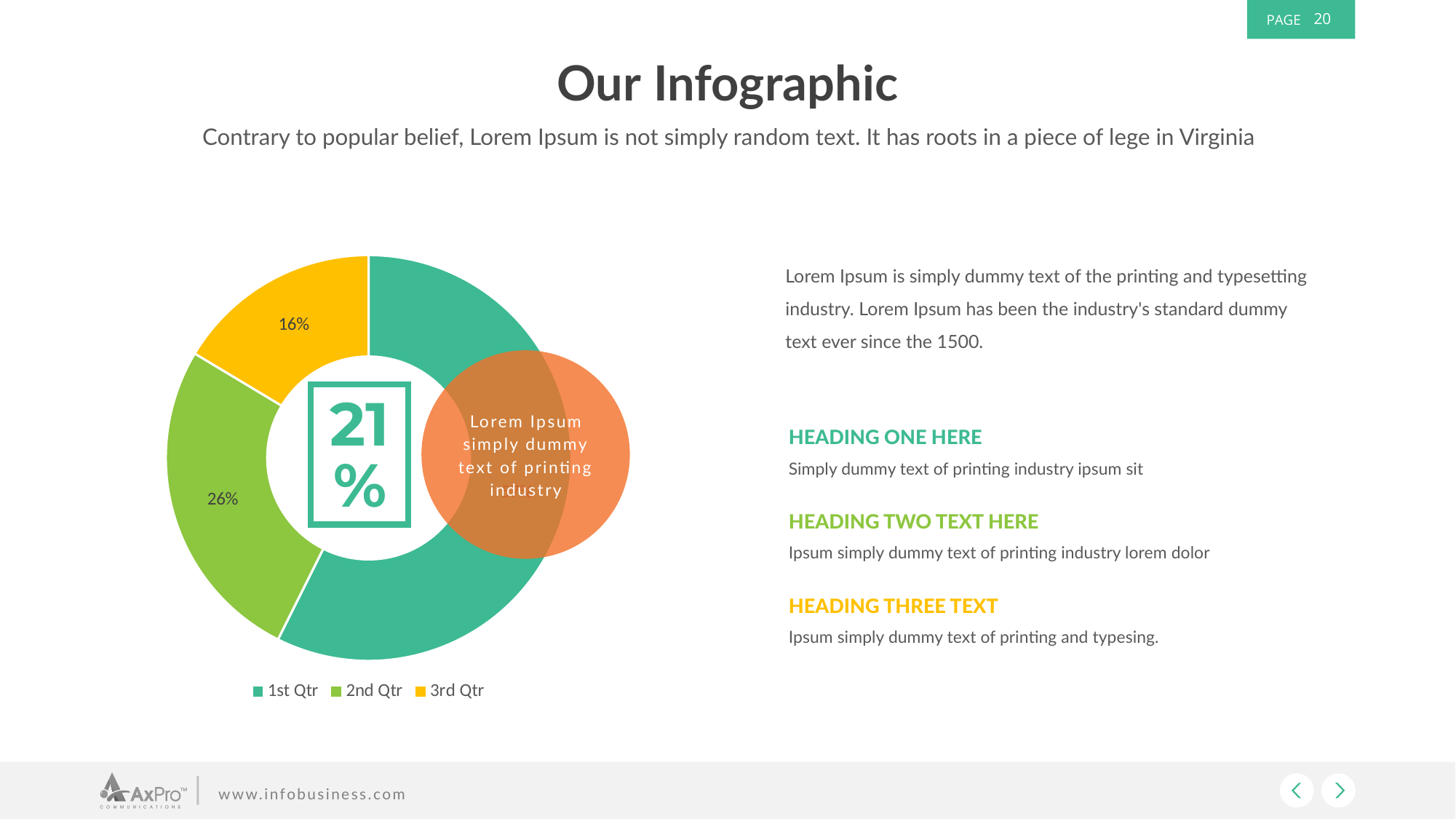

20
Our Infographic
Contrary to popular belief, Lorem Ipsum is not simply random text. It has roots in a piece of lege in Virginia

### Chart

| Category | Sales |
|---|---|
| 1st Qtr | 7.0 |
| 2nd Qtr | 3.2 |
| 3rd Qtr | 2.0 |
Lorem Ipsum is simply dummy text of the printing and typesetting industry. Lorem Ipsum has been the industry's standard dummy text ever since the 1500.

21%
Lorem Ipsum
simply dummy text of printing industry
HEADING ONE HERE
Simply dummy text of printing industry ipsum sit
HEADING TWO TEXT HERE
Ipsum simply dummy text of printing industry lorem dolor
HEADING THREE TEXT
Ipsum simply dummy text of printing and typesing.
www.infobusiness.com